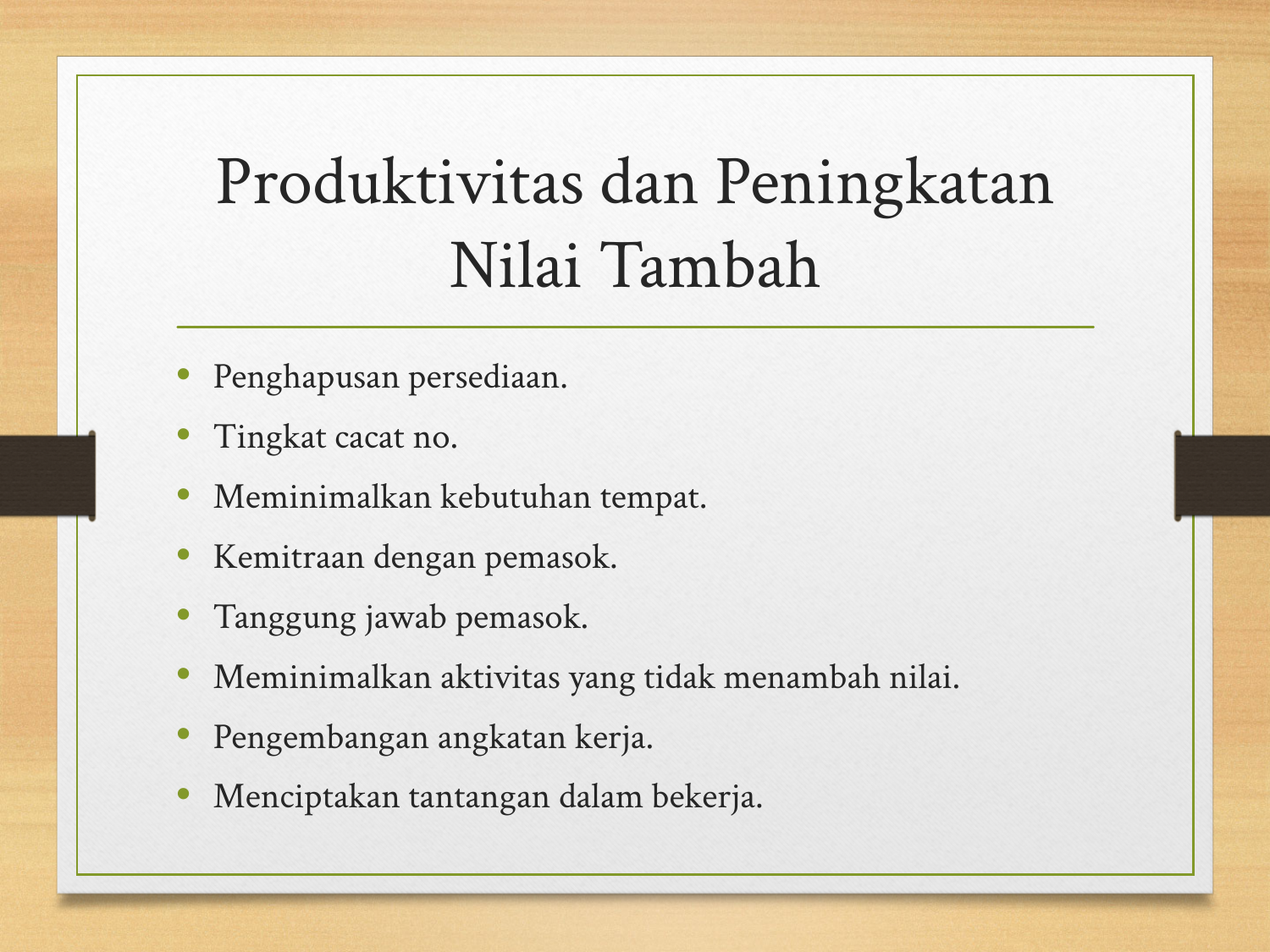

# Produktivitas dan Peningkatan Nilai Tambah
Penghapusan persediaan.
Tingkat cacat no.
Meminimalkan kebutuhan tempat.
Kemitraan dengan pemasok.
Tanggung jawab pemasok.
Meminimalkan aktivitas yang tidak menambah nilai.
Pengembangan angkatan kerja.
Menciptakan tantangan dalam bekerja.